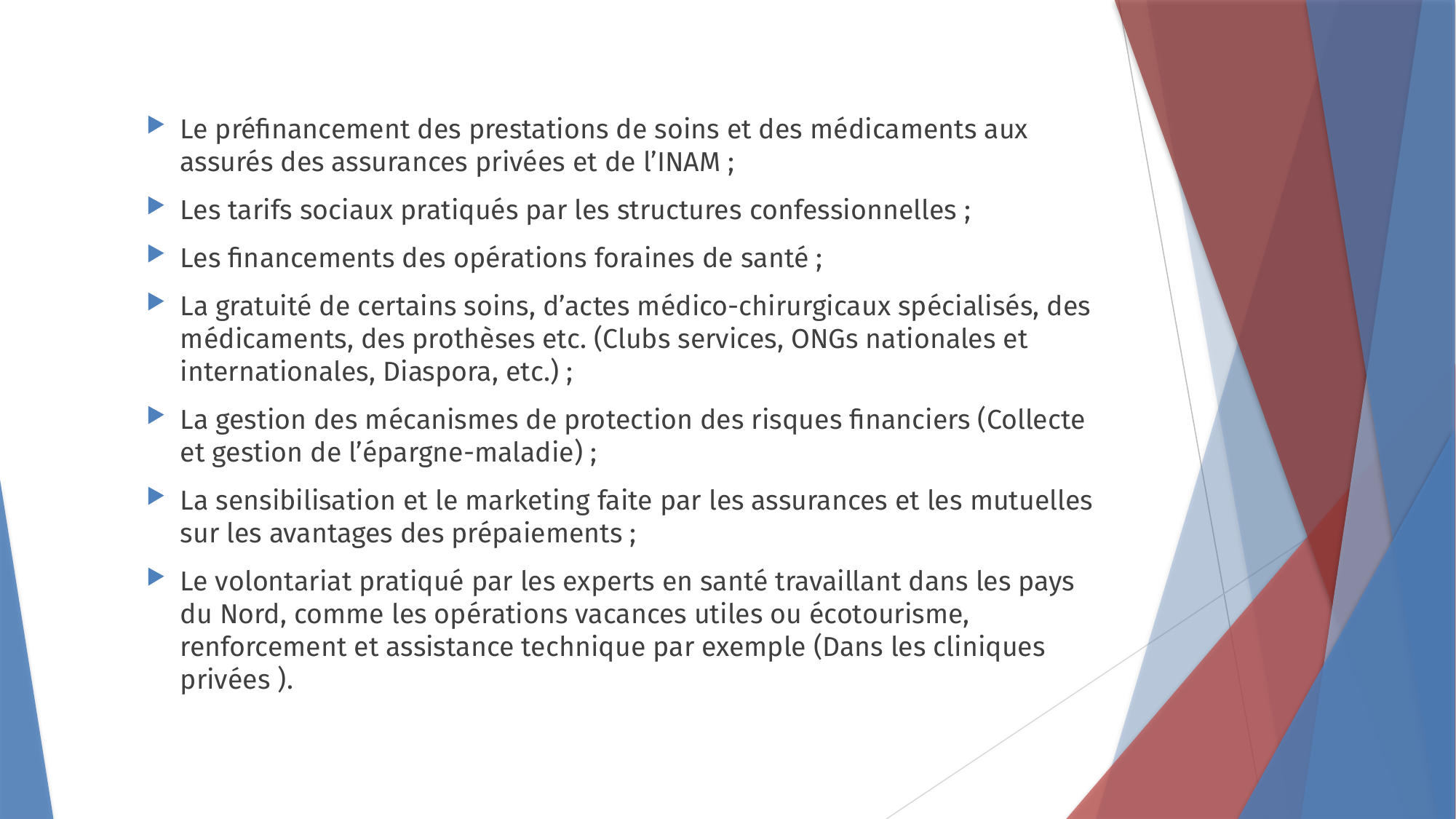

Le préfinancement des prestations de soins et des médicaments aux assurés des assurances privées et de l’INAM ;
Les tarifs sociaux pratiqués par les structures confessionnelles ;
Les financements des opérations foraines de santé ;
La gratuité de certains soins, d’actes médico-chirurgicaux spécialisés, des médicaments, des prothèses etc. (Clubs services, ONGs nationales et internationales, Diaspora, etc.) ;
La gestion des mécanismes de protection des risques financiers (Collecte et gestion de l’épargne-maladie) ;
La sensibilisation et le marketing faite par les assurances et les mutuelles sur les avantages des prépaiements ;
Le volontariat pratiqué par les experts en santé travaillant dans les pays du Nord, comme les opérations vacances utiles ou écotourisme, renforcement et assistance technique par exemple (Dans les cliniques privées ).